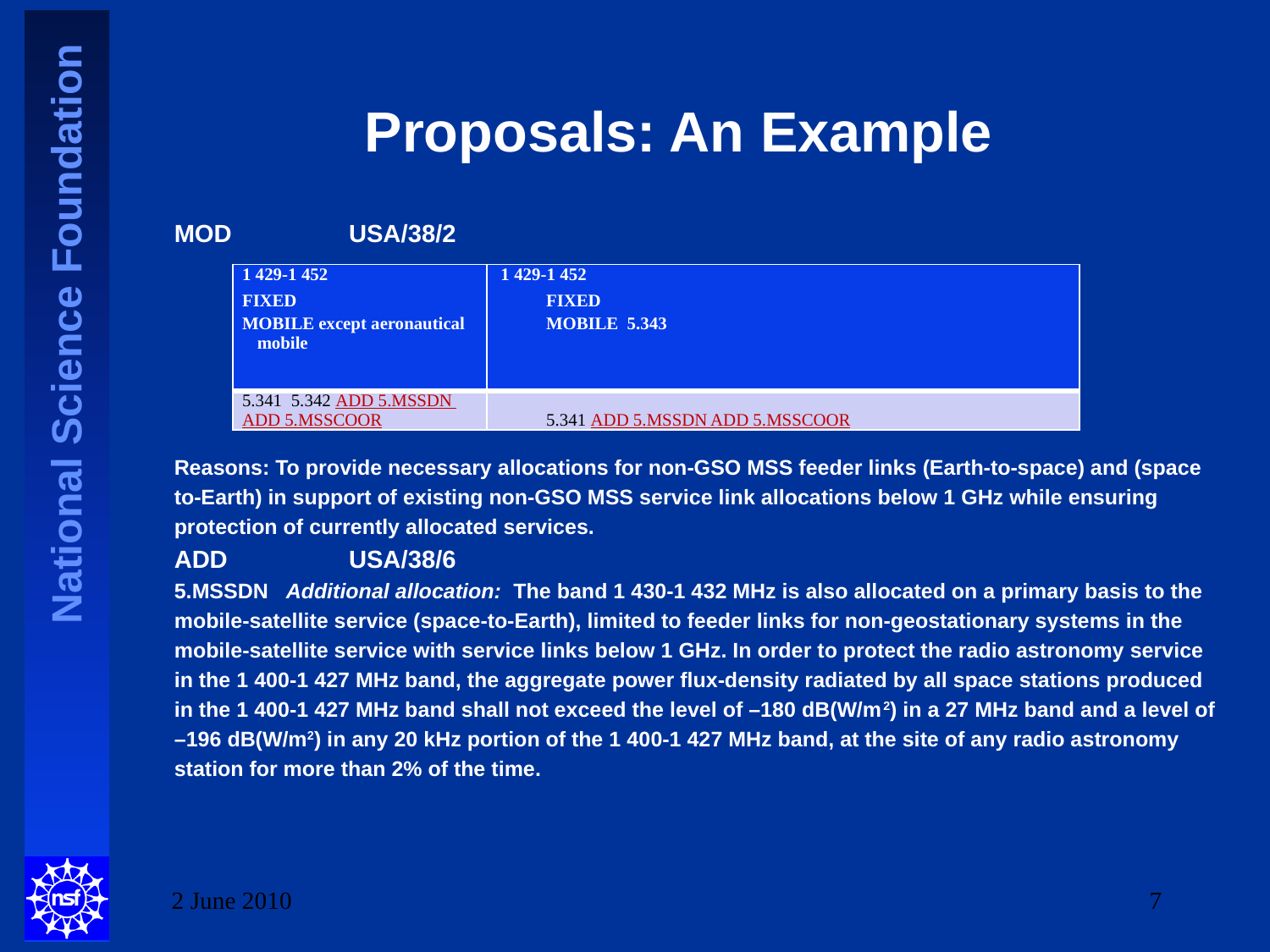

# Proposals: An Example
MOD	USA/38/2

Reasons: To provide necessary allocations for non-GSO MSS feeder links (Earth-to-space) and (space
to-Earth) in support of existing non-GSO MSS service link allocations below 1 GHz while ensuring
protection of currently allocated services.
ADD	USA/38/6
5.MSSDN   Additional allocation:  The band 1 430-1 432 MHz is also allocated on a primary basis to the
mobile-satellite service (space-to-Earth), limited to feeder links for non-geostationary systems in the
mobile-satellite service with service links below 1 GHz. In order to protect the radio astronomy service
in the 1 400-1 427 MHz band, the aggregate power flux‑density radiated by all space stations produced
in the 1 400-1 427 MHz band shall not exceed the level of –180 dB(W/m2) in a 27 MHz band and a level of
–196 dB(W/m2) in any 20 kHz portion of the 1 400-1 427 MHz band, at the site of any radio astronomy
station for more than 2% of the time.

| 1 429-1 452 FIXED MOBILE except aeronautical mobile | 1 429-1 452 FIXED MOBILE 5.343 |
| --- | --- |
| 5.341 5.342 ADD 5.MSSDN ADD 5.MSSCOOR | 5.341 ADD 5.MSSDN ADD 5.MSSCOOR |
2 June 2010
7